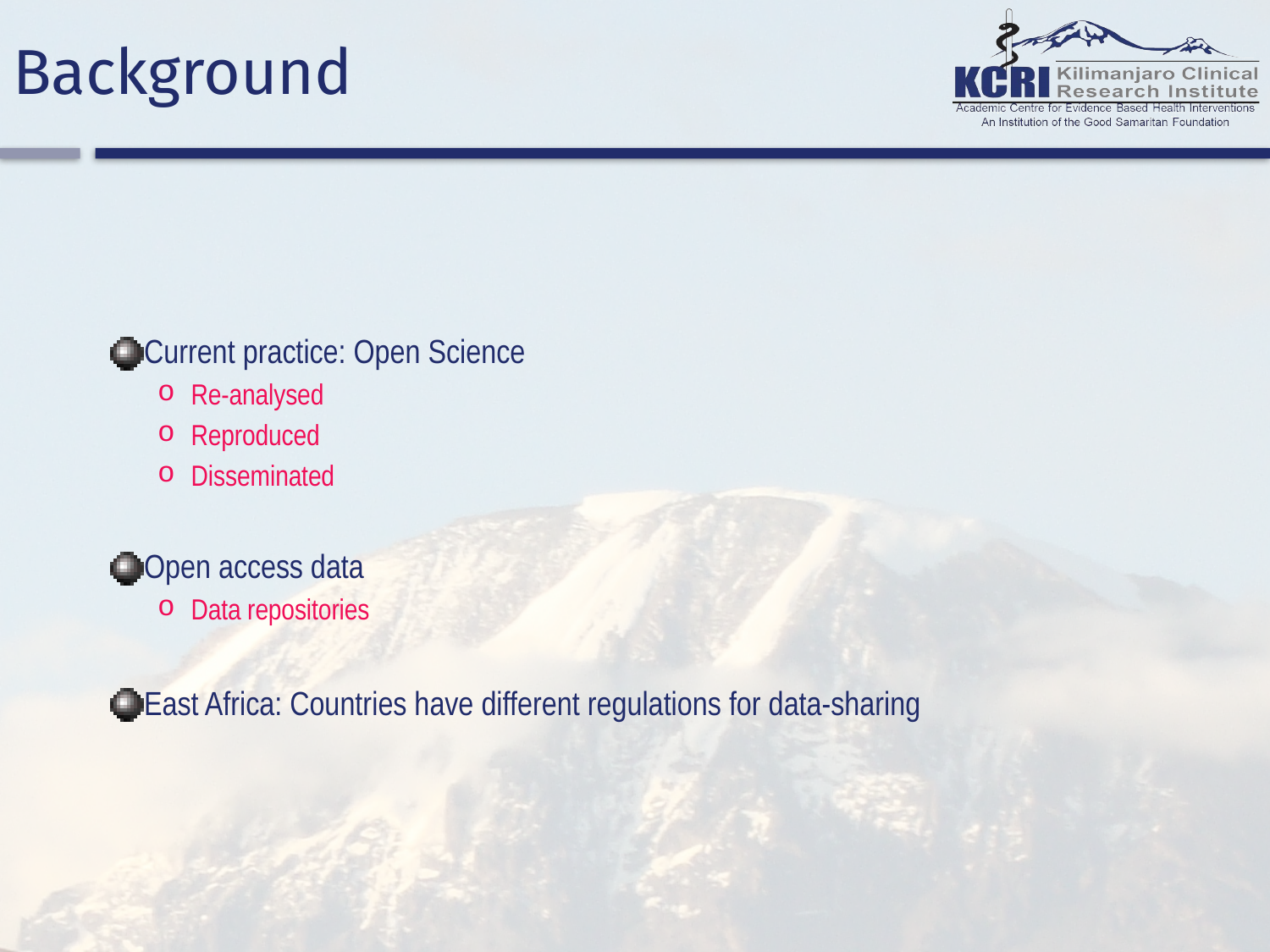

# Background
Current practice: Open Science
Re-analysed
Reproduced
Disseminated

Open access data
Data repositories

East Africa: Countries have different regulations for data-sharing